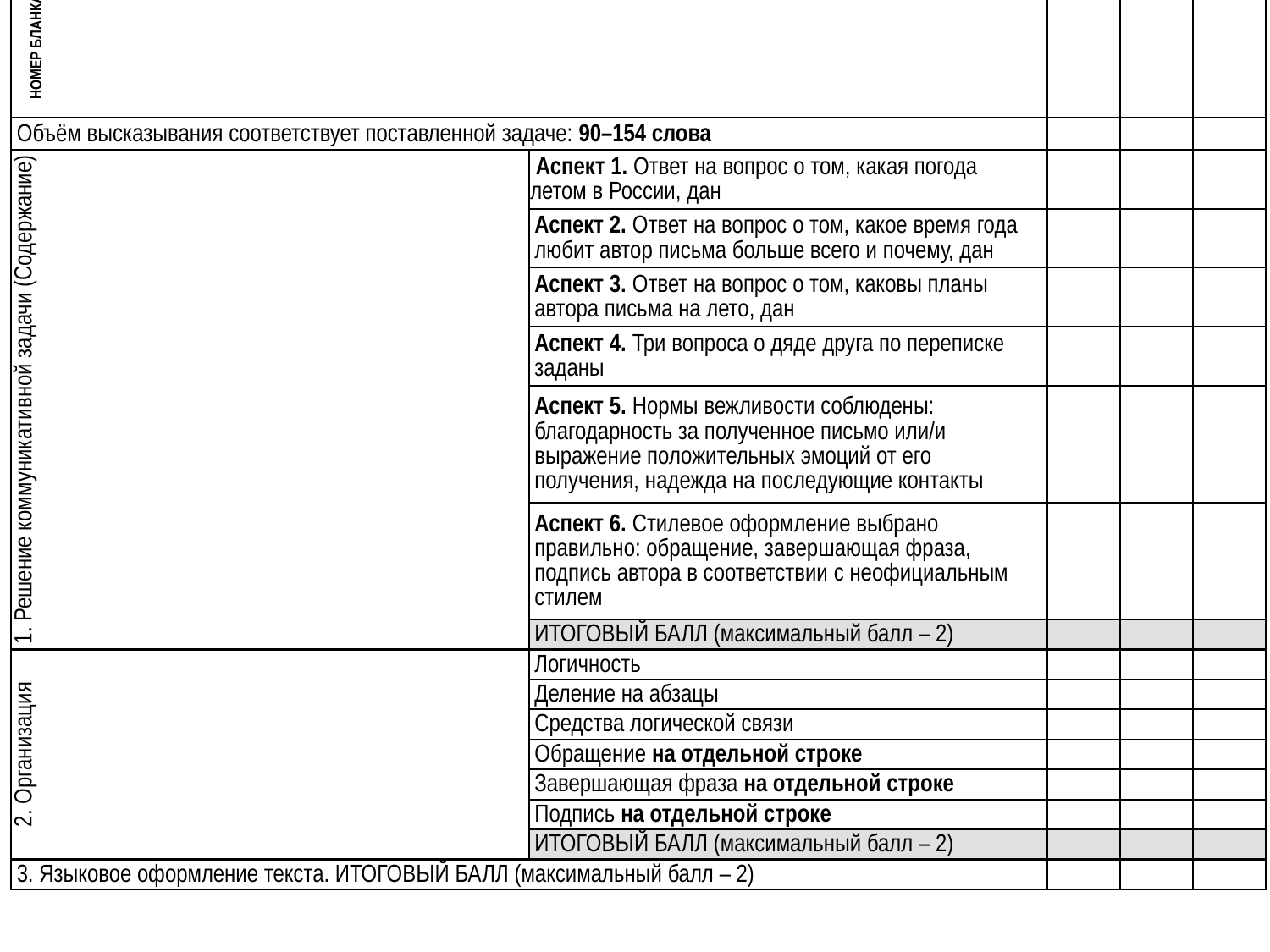

| НОМЕР БЛАНКА |  |  |  |  |
| --- | --- | --- | --- | --- |
| Объём высказывания соответствует поставленной задаче: 90–154 слова |  |  |  |  |
| 1. Решение коммуникативной задачи (Содержание) | Аспект 1. Ответ на вопрос о том, какая погода летом в России, дан |  |  |  |
|  | Аспект 2. Ответ на вопрос о том, какое время года любит автор письма больше всего и почему, дан |  |  |  |
|  | Аспект 3. Ответ на вопрос о том, каковы планы автора письма на лето, дан |  |  |  |
|  | Аспект 4. Три вопроса о дяде друга по переписке заданы |  |  |  |
|  | Аспект 5. Нормы вежливости соблюдены: благодарность за полученное письмо или/и выражение положительных эмоций от его получения, надежда на последующие контакты |  |  |  |
|  | Аспект 6. Стилевое оформление выбрано правильно: обращение, завер­шающая фраза, подпись автора в соответствии с неофициальным стилем |  |  |  |
|  | ИТОГОВЫЙ БАЛЛ (максимальный балл – 2) |  |  |  |
| 2. Организация | Логичность |  |  |  |
|  | Деление на абзацы |  |  |  |
|  | Средства логической связи |  |  |  |
|  | Обращение на отдельной строке |  |  |  |
|  | Завершающая фраза на отдельной строке |  |  |  |
|  | Подпись на отдельной строке |  |  |  |
|  | ИТОГОВЫЙ БАЛЛ (максимальный балл – 2) |  |  |  |
| 3. Языковое оформление текста. ИТОГОВЫЙ БАЛЛ (максимальный балл – 2) |  |  |  |  |
#